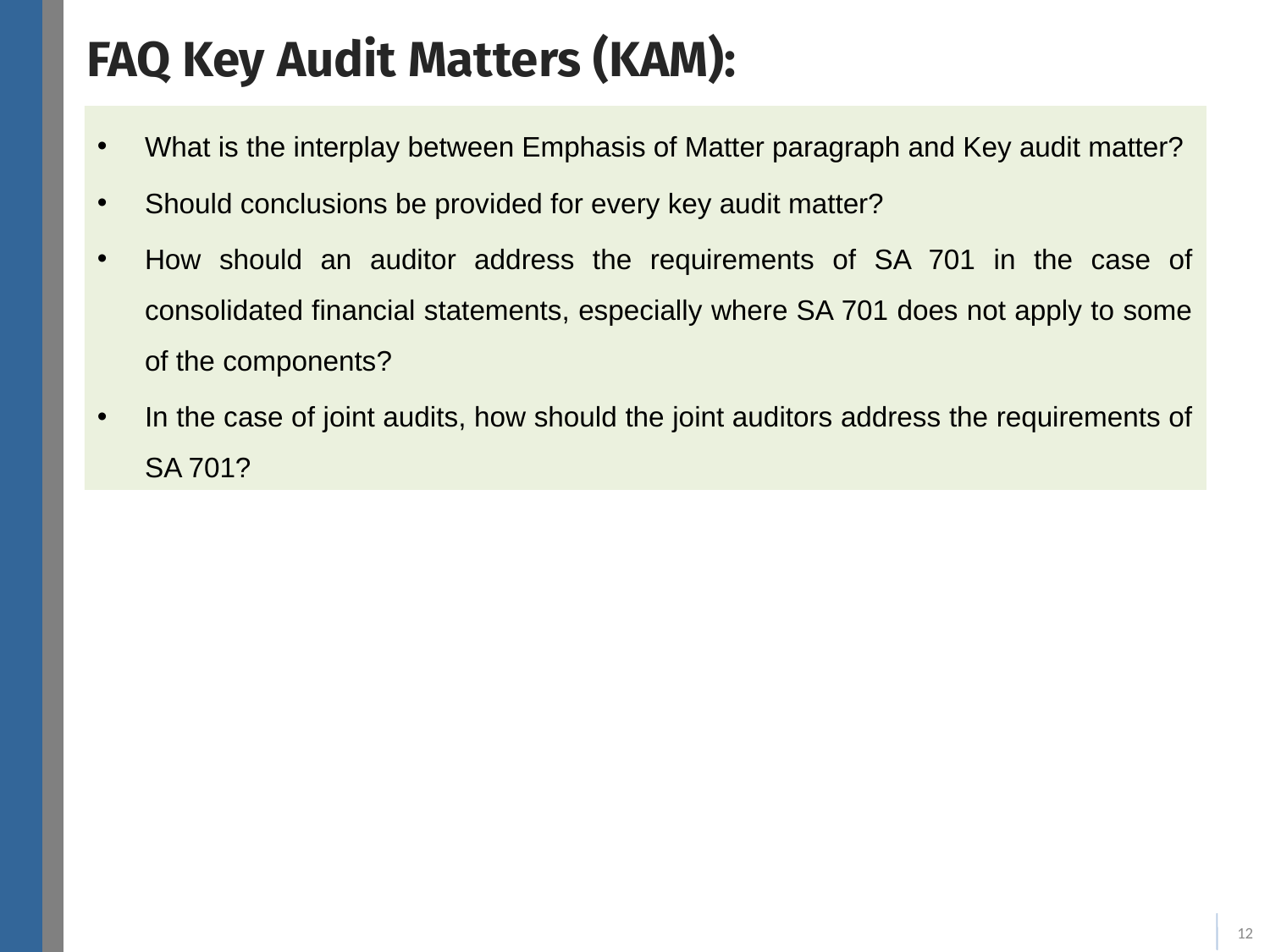

# FAQ Key Audit Matters (KAM):
What is the interplay between Emphasis of Matter paragraph and Key audit matter?
Should conclusions be provided for every key audit matter?
How should an auditor address the requirements of SA 701 in the case of consolidated financial statements, especially where SA 701 does not apply to some of the components?
In the case of joint audits, how should the joint auditors address the requirements of SA 701?
12